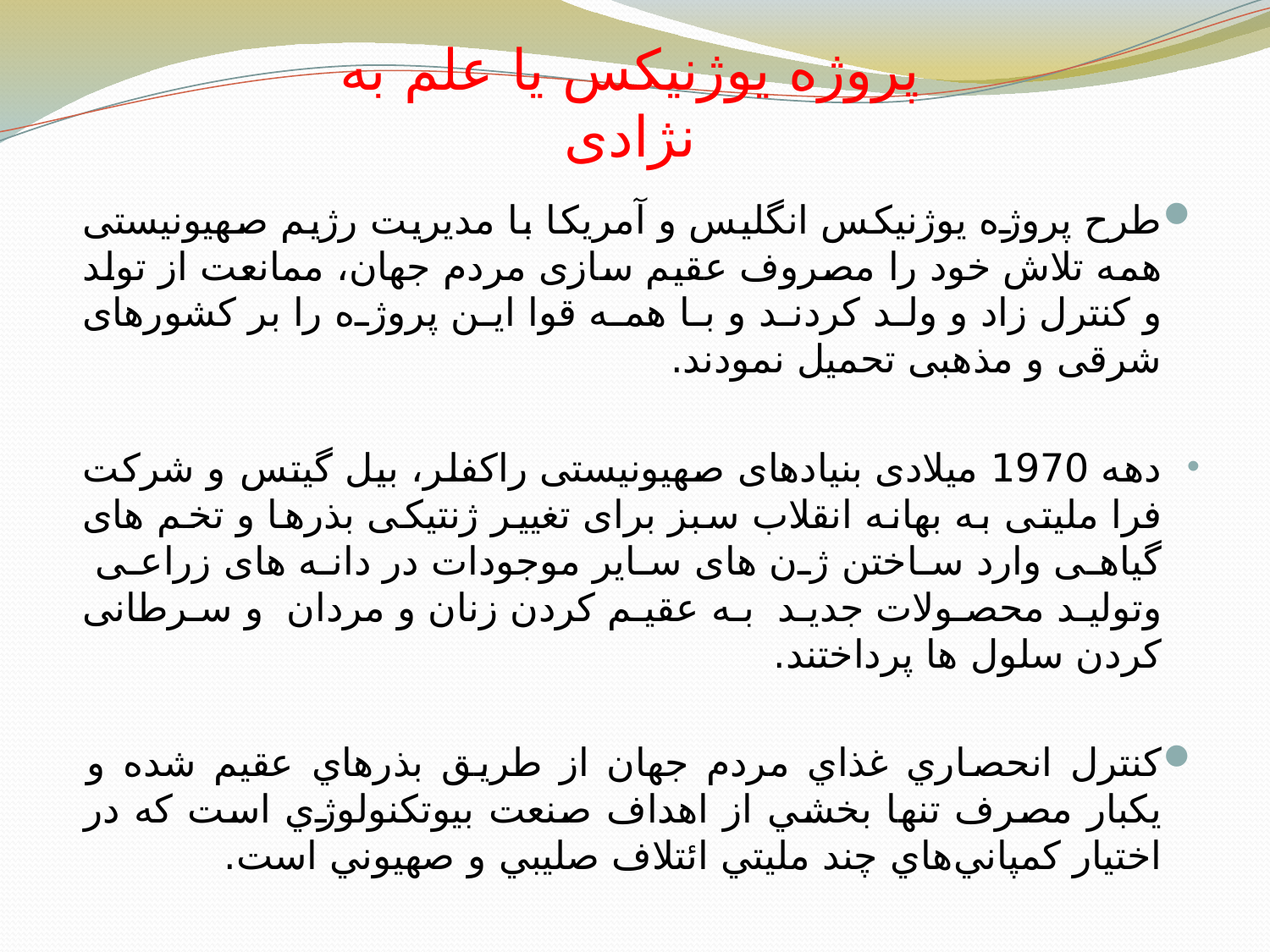

# پروژه یوژنیکس یا علم به نژادی
طرح پروژه یوژنیکس انگلیس و آمریکا با مدیریت رژیم صهیونیستی همه تلاش خود را مصروف عقیم سازی مردم جهان، ممانعت از تولد و کنترل زاد و ولد کردند و با همه قوا این پروژه را بر کشورهای شرقی و مذهبی تحمیل نمودند.

دهه 1970 میلادی بنیادهای صهیونیستی راکفلر، بیل گیتس و شرکت فرا ملیتی به بهانه انقلاب سبز برای تغییر ژنتیکی بذرها و تخم های گیاهی وارد ساختن ژن های سایر موجودات در دانه های زراعی وتولید محصولات جدید به عقیم کردن زنان و مردان و سرطانی کردن سلول ها پرداختند.

كنترل انحصاري غذاي مردم جهان از طريق بذرهاي عقيم شده و يكبار مصرف تنها بخشي از اهداف صنعت بيوتكنولوژي است كه در اختيار كمپاني‌هاي چند مليتي ائتلاف صليبي و صهيوني است.